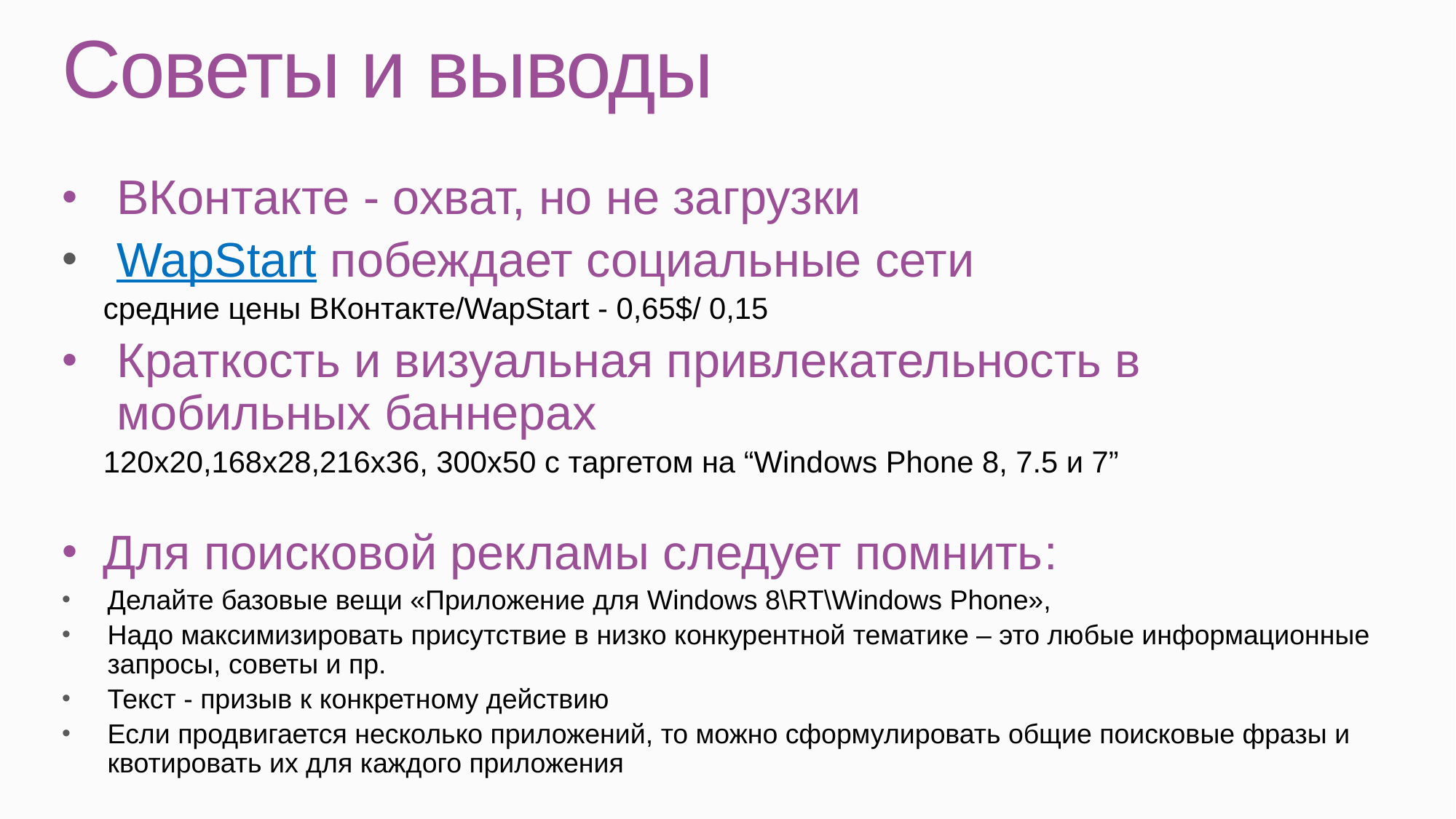

# Советы и выводы
ВКонтакте - охват, но не загрузки
WapStart побеждает социальные сети
средние цены ВКонтакте/WapStart - 0,65$/ 0,15
Краткость и визуальная привлекательность в мобильных баннерах
120x20,168x28,216x36, 300x50 с таргетом на “Windows Phone 8, 7.5 и 7”

Для поисковой рекламы следует помнить:
Делайте базовые вещи «Приложение для Windows 8\RT\Windows Phone»,
Надо максимизировать присутствие в низко конкурентной тематике – это любые информационные запросы, советы и пр.
Текст - призыв к конкретному действию
Если продвигается несколько приложений, то можно сформулировать общие поисковые фразы и квотировать их для каждого приложения